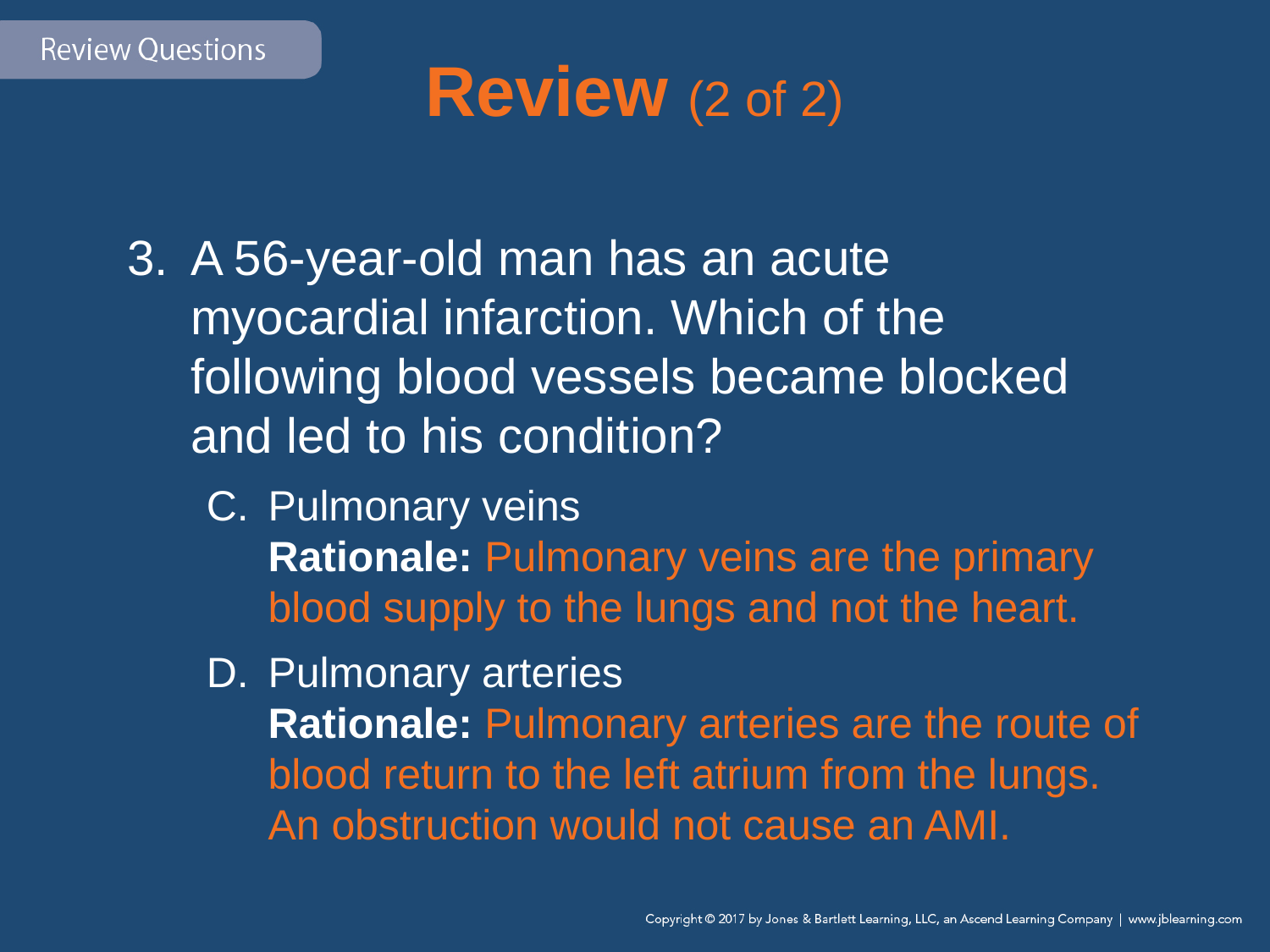

# Review (2 of 2)
A 56-year-old man has an acute myocardial infarction. Which of the following blood vessels became blocked and led to his condition?
Pulmonary veins
Rationale: Pulmonary veins are the primary blood supply to the lungs and not the heart.
Pulmonary arteries
Rationale: Pulmonary arteries are the route of blood return to the left atrium from the lungs. An obstruction would not cause an AMI.